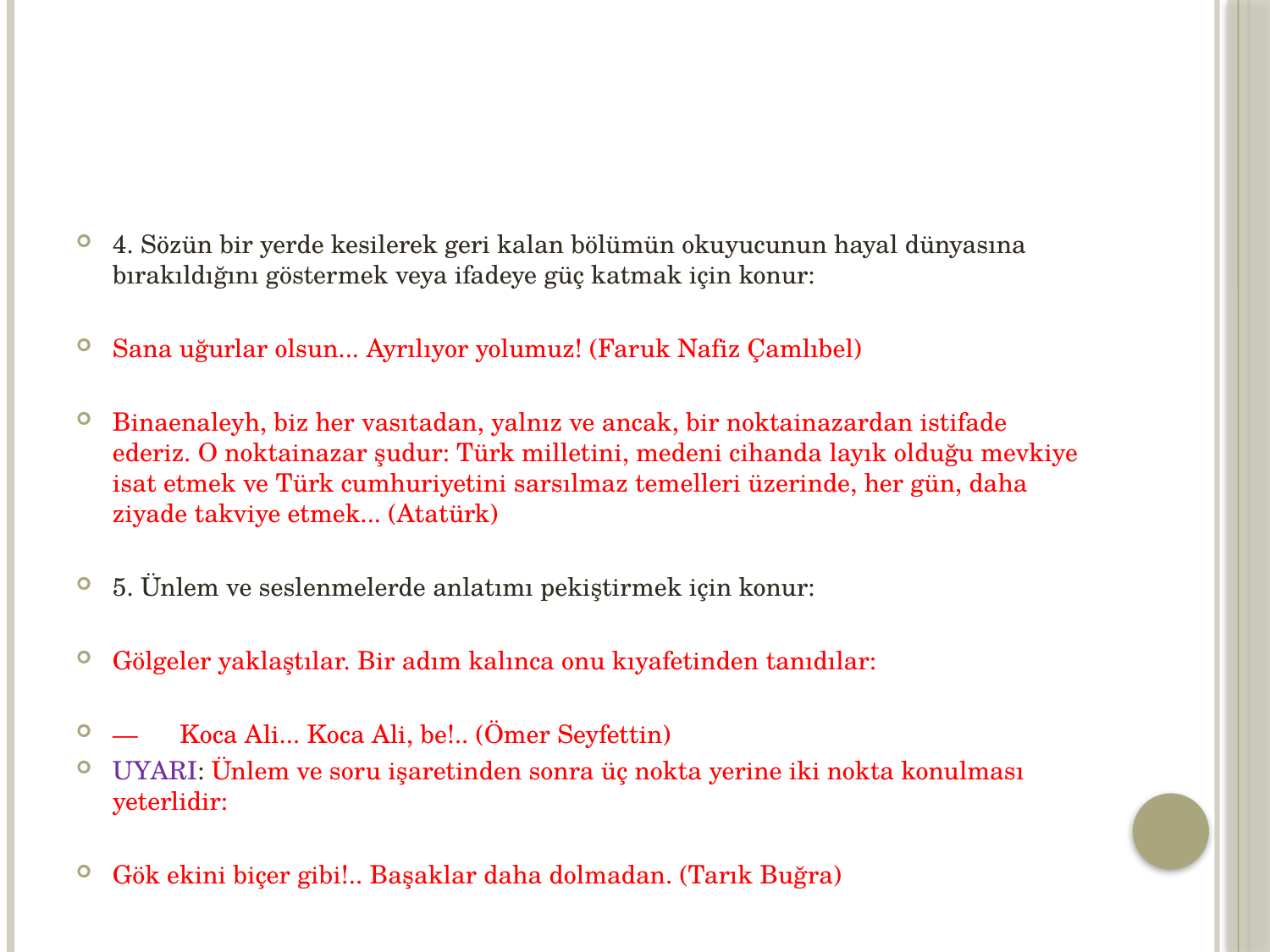

#
4. Sözün bir yerde kesilerek geri kalan bölümün okuyucunun hayal dünyasına bırakıldığını göstermek veya ifadeye güç katmak için konur:

Sana uğurlar olsun... Ayrılıyor yolumuz! (Faruk Nafiz Çamlıbel)

Binaenaleyh, biz her vasıtadan, yalnız ve ancak, bir noktainazardan istifade ederiz. O noktainazar şudur: Türk milletini, medeni cihanda layık olduğu mevkiye isat etmek ve Türk cumhuriyetini sarsılmaz temelleri üzerinde, her gün, daha ziyade takviye etmek... (Atatürk)

5. Ünlem ve seslenmelerde anlatımı pekiştirmek için konur:

Gölgeler yaklaştılar. Bir adım kalınca onu kıyafetinden tanıdılar:

—      Koca Ali... Koca Ali, be!.. (Ömer Seyfettin)
UYARI: Ünlem ve soru işaretinden sonra üç nokta yerine iki nokta konulması yeterlidir:

Gök ekini biçer gibi!.. Başaklar daha dolmadan. (Tarık Buğra)